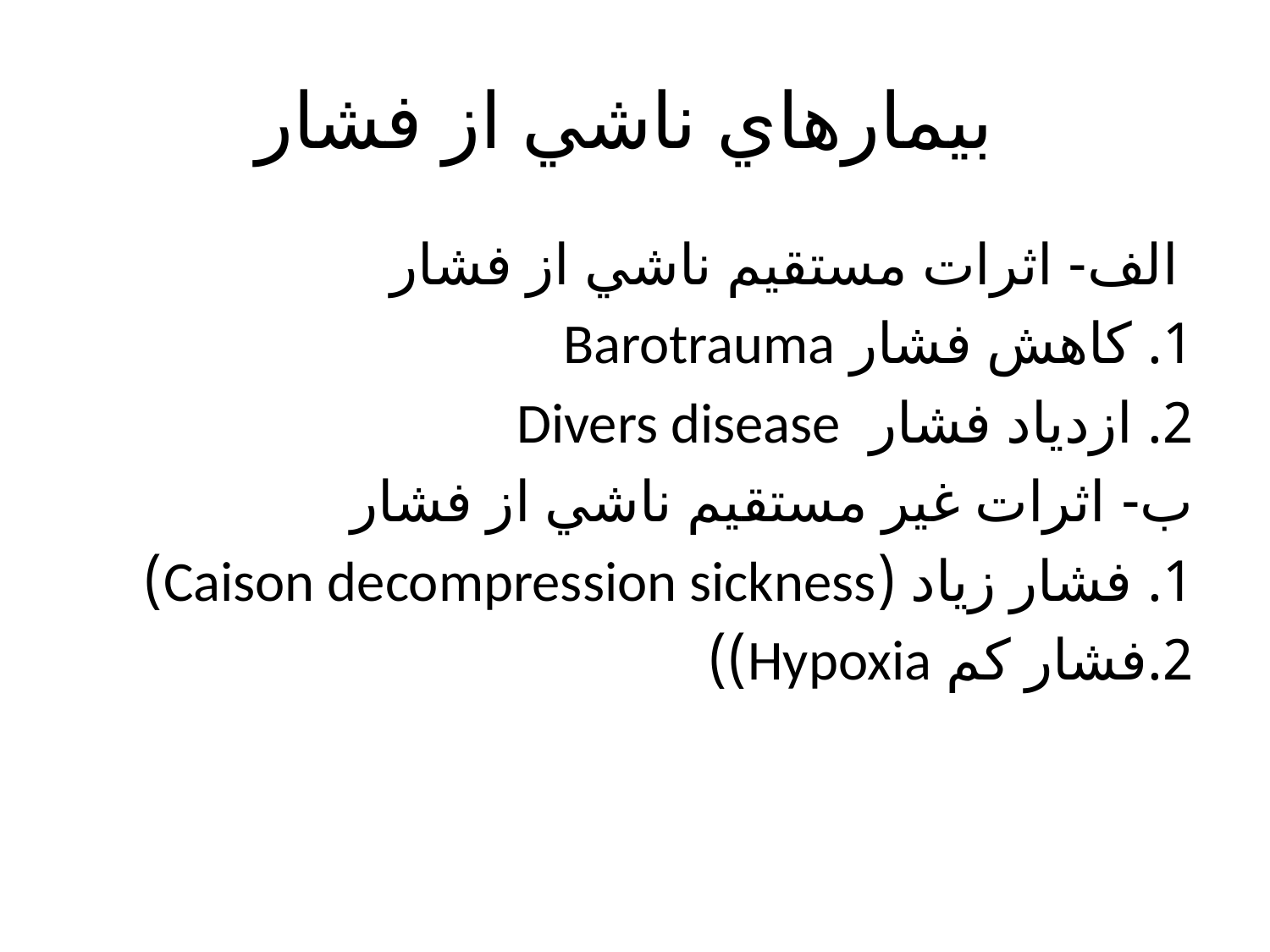

# بيمارهاي ناشي از فشار
 الف- اثرات مستقيم ناشي از فشار
1. كاهش فشار Barotrauma
2. ازدياد فشار  Divers disease
ب- اثرات غير مستقيم ناشي از فشار
1. فشار زياد (Caison decompression sickness)
2.فشار كم Hypoxia))